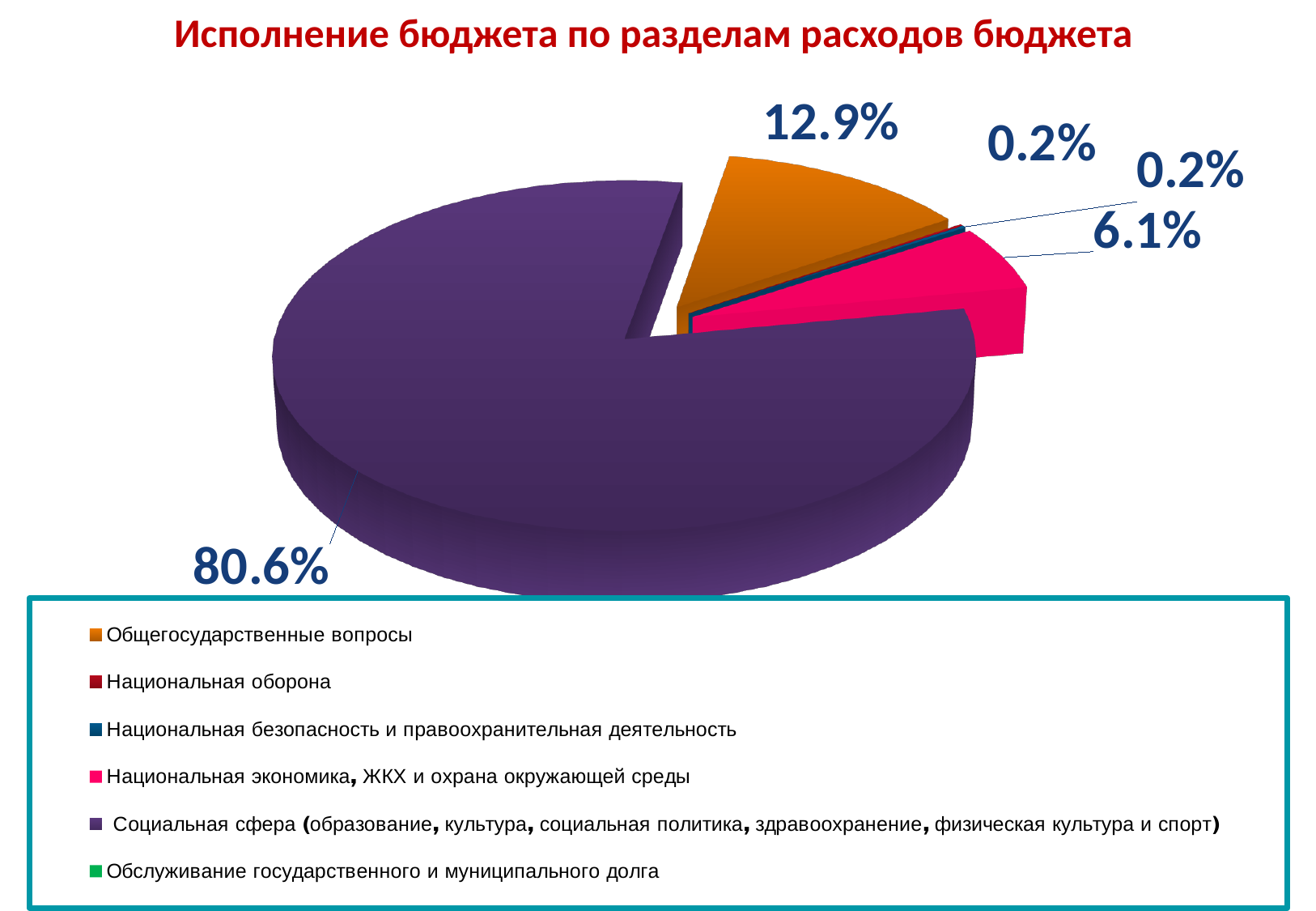

Исполнение бюджета по разделам расходов бюджета

[unsupported chart]